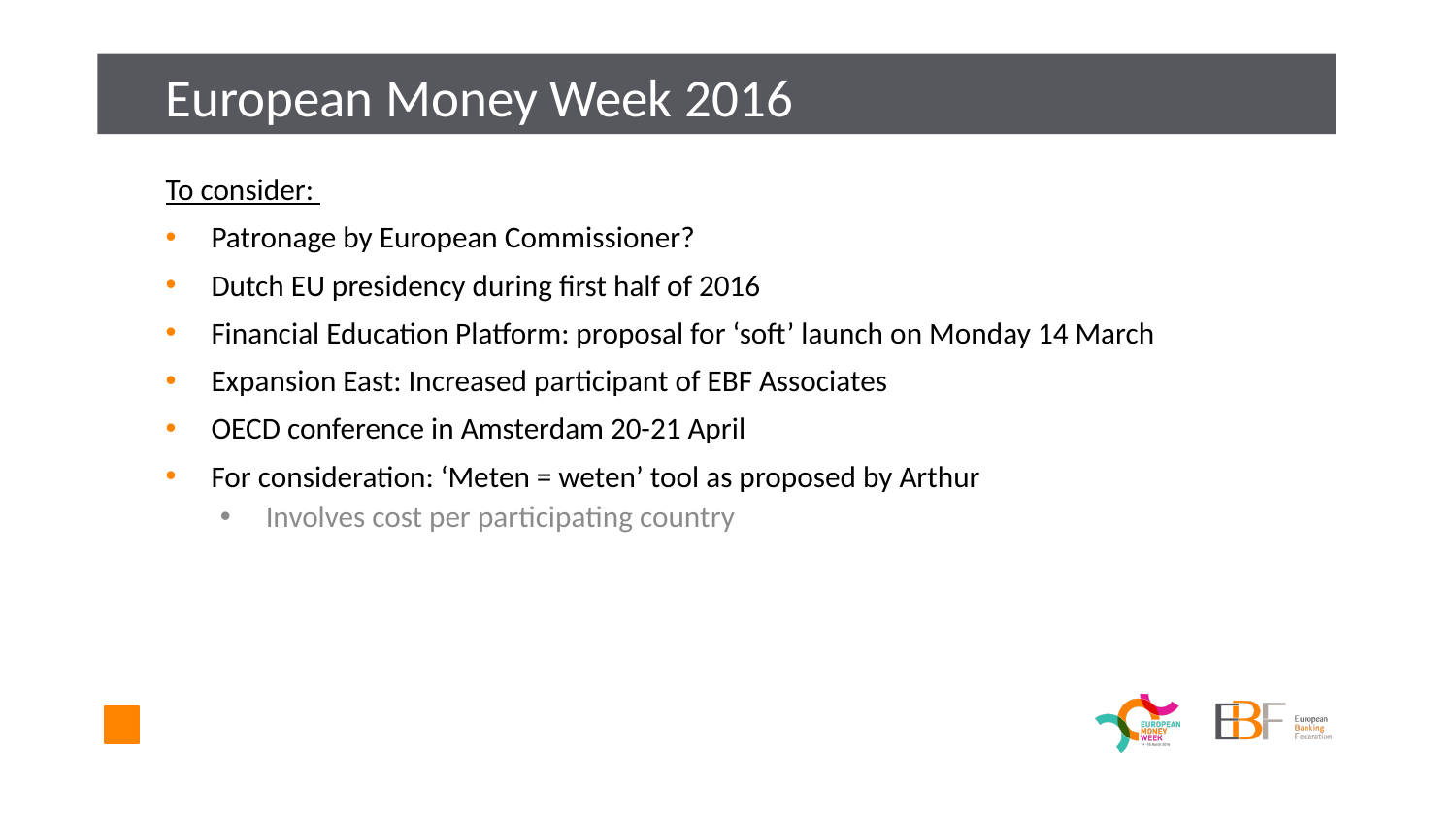

# European Money Week 2016
To consider:
Patronage by European Commissioner?
Dutch EU presidency during first half of 2016
Financial Education Platform: proposal for ‘soft’ launch on Monday 14 March
Expansion East: Increased participant of EBF Associates
OECD conference in Amsterdam 20-21 April
For consideration: ‘Meten = weten’ tool as proposed by Arthur
Involves cost per participating country